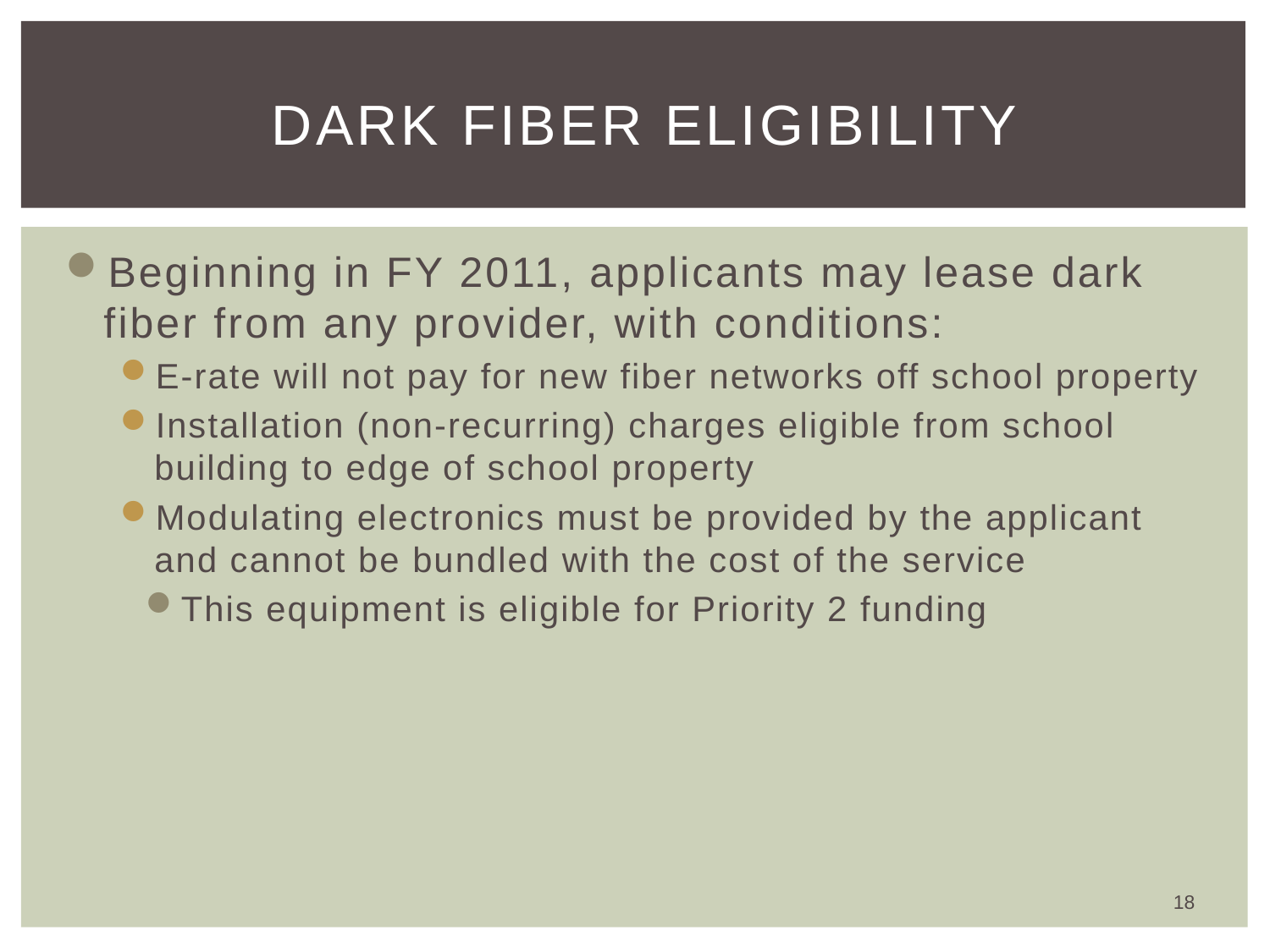

# Dark Fiber Eligibility
Beginning in FY 2011, applicants may lease dark fiber from any provider, with conditions:
E-rate will not pay for new fiber networks off school property
Installation (non-recurring) charges eligible from school building to edge of school property
Modulating electronics must be provided by the applicant and cannot be bundled with the cost of the service
This equipment is eligible for Priority 2 funding
18